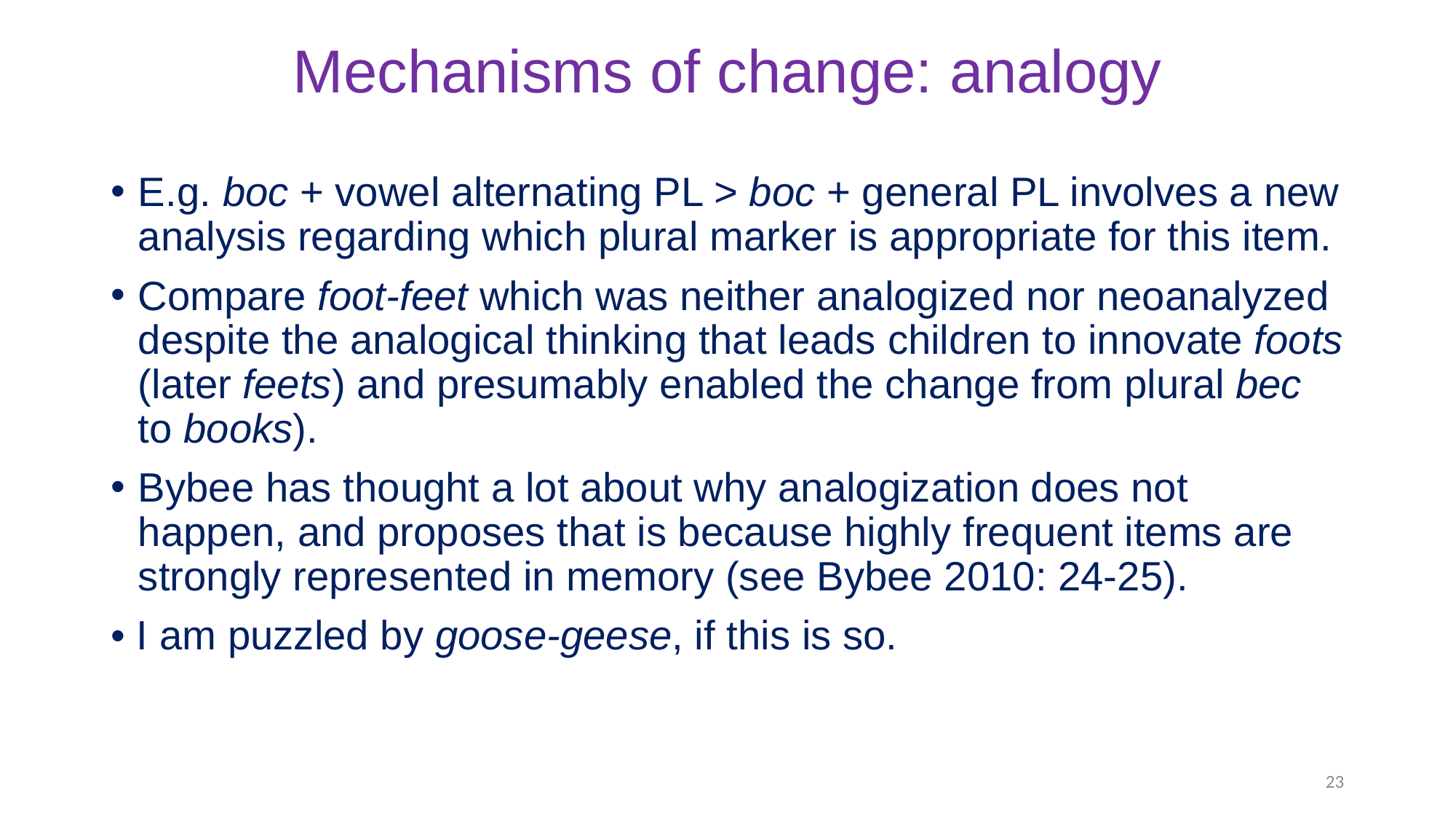

# Mechanisms of change: analogy
E.g. boc + vowel alternating PL > boc + general PL involves a new analysis regarding which plural marker is appropriate for this item.
Compare foot-feet which was neither analogized nor neoanalyzed despite the analogical thinking that leads children to innovate foots (later feets) and presumably enabled the change from plural bec to books).
Bybee has thought a lot about why analogization does not happen, and proposes that is because highly frequent items are strongly represented in memory (see Bybee 2010: 24-25).
• I am puzzled by goose-geese, if this is so.

23